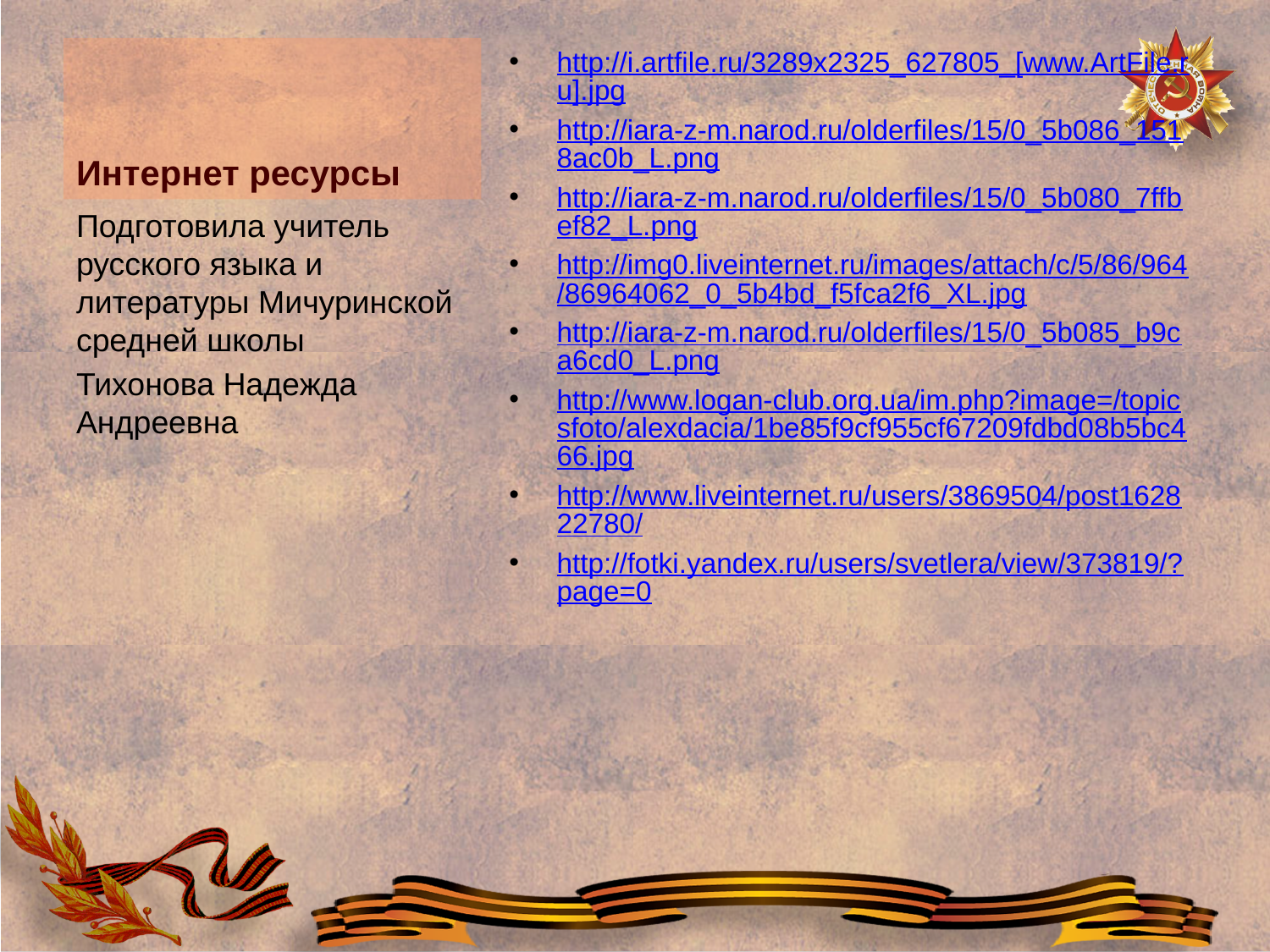

# Интернет ресурсы
http://i.artfile.ru/3289x2325_627805_[www.ArtFile.ru].jpg
http://iara-z-m.narod.ru/olderfiles/15/0_5b086_1518ac0b_L.png
http://iara-z-m.narod.ru/olderfiles/15/0_5b080_7ffbef82_L.png
http://img0.liveinternet.ru/images/attach/c/5/86/964/86964062_0_5b4bd_f5fca2f6_XL.jpg
http://iara-z-m.narod.ru/olderfiles/15/0_5b085_b9ca6cd0_L.png
http://www.logan-club.org.ua/im.php?image=/topicsfoto/alexdacia/1be85f9cf955cf67209fdbd08b5bc466.jpg
http://www.liveinternet.ru/users/3869504/post162822780/
http://fotki.yandex.ru/users/svetlera/view/373819/?page=0

Подготовила учитель русского языка и литературы Мичуринской средней школы
Тихонова Надежда Андреевна